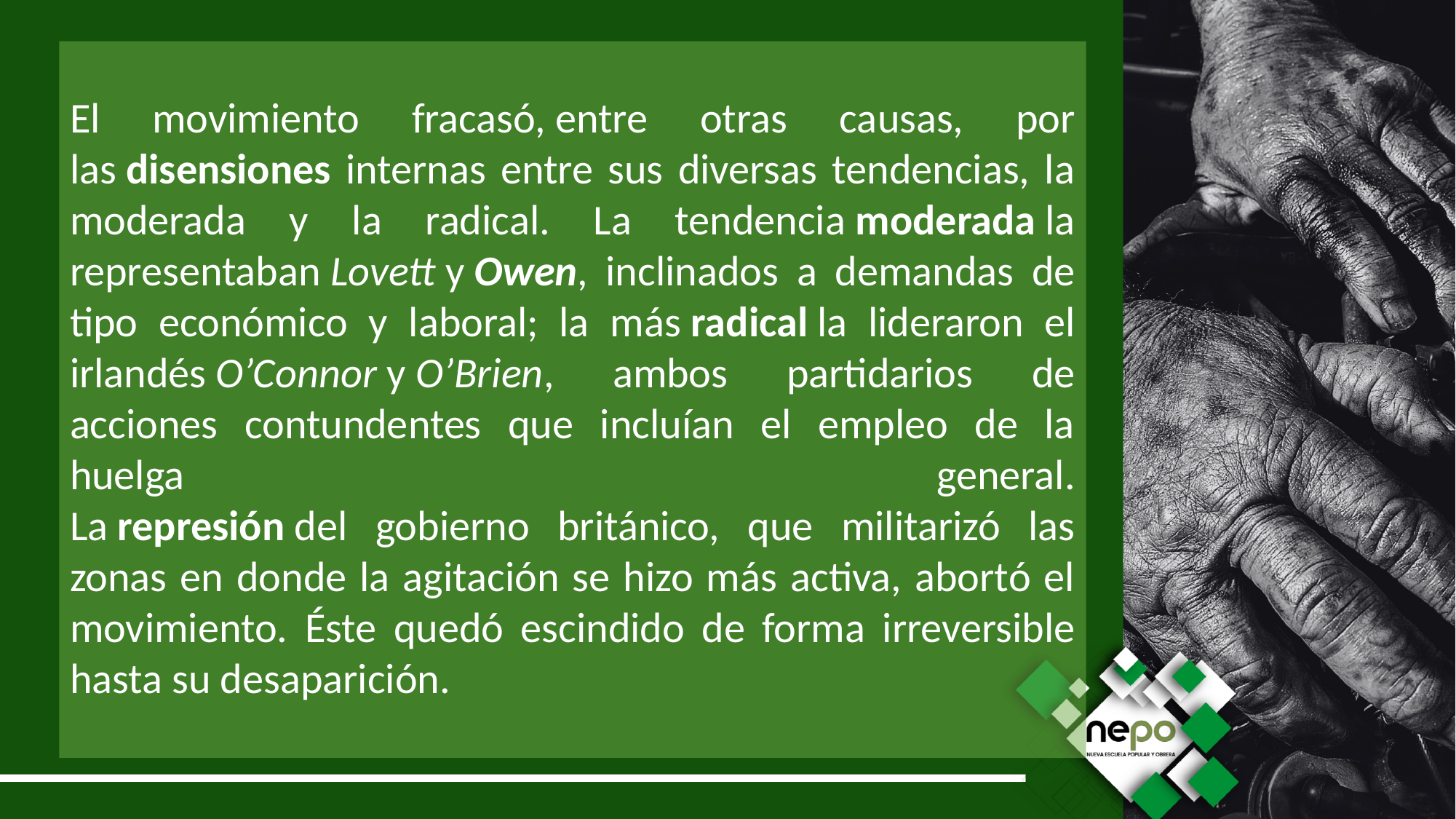

El movimiento fracasó, entre otras causas, por las disensiones internas entre sus diversas tendencias, la moderada y la radical. La tendencia moderada la representaban Lovett y Owen, inclinados a demandas de tipo económico y laboral; la más radical la lideraron el irlandés O’Connor y O’Brien, ambos partidarios de acciones contundentes que incluían el empleo de la huelga general.
La represión del gobierno británico, que militarizó las zonas en donde la agitación se hizo más activa, abortó el movimiento. Éste quedó escindido de forma irreversible hasta su desaparición.